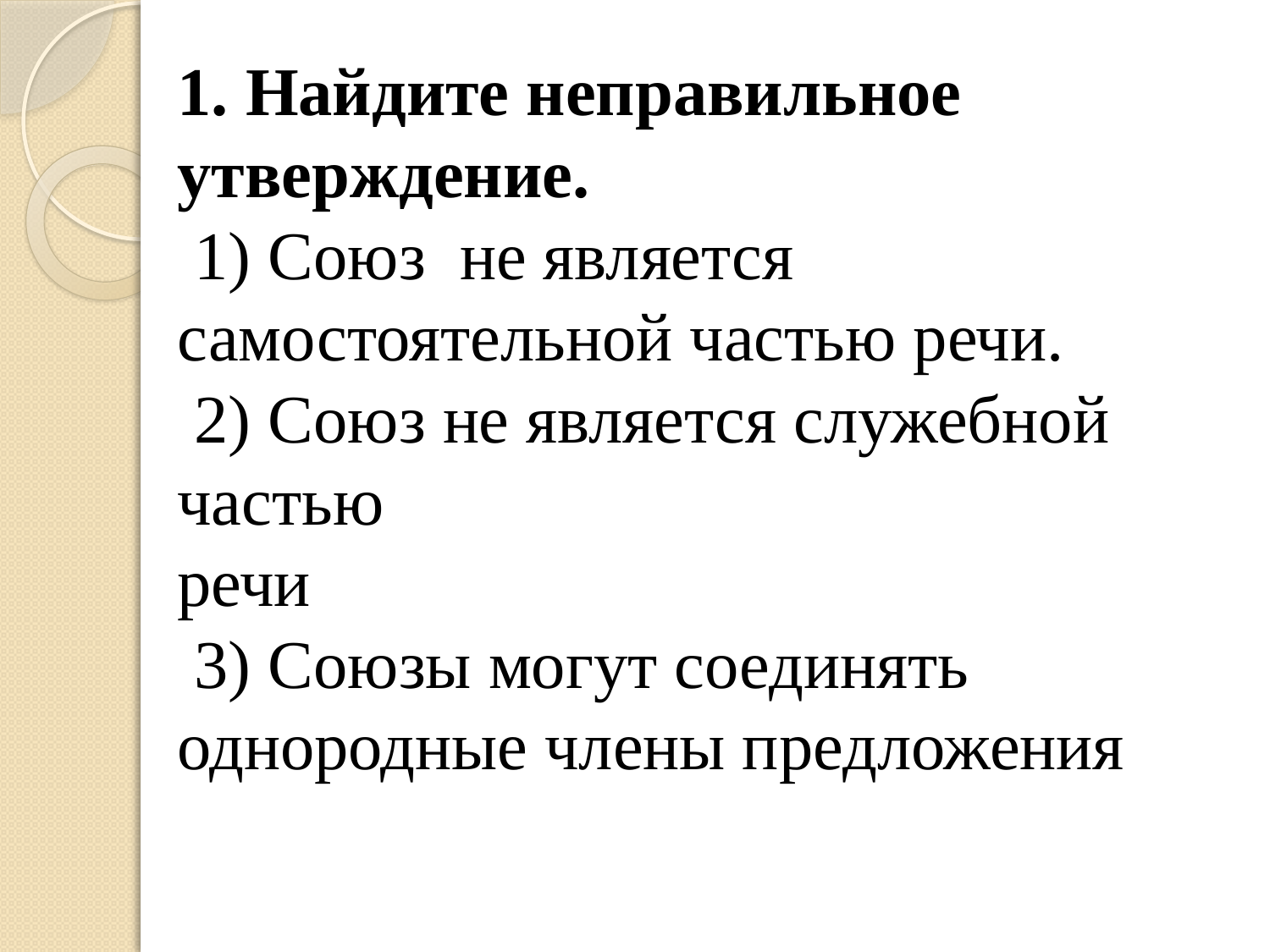

# 1. Найдите неправильное утверждение. ⁮ 1) Союз  не является самостоятельной частью речи. ⁮ 2) Союз не является служебной частью речи ⁮ 3) Союзы могут соединять однородные члены предложения